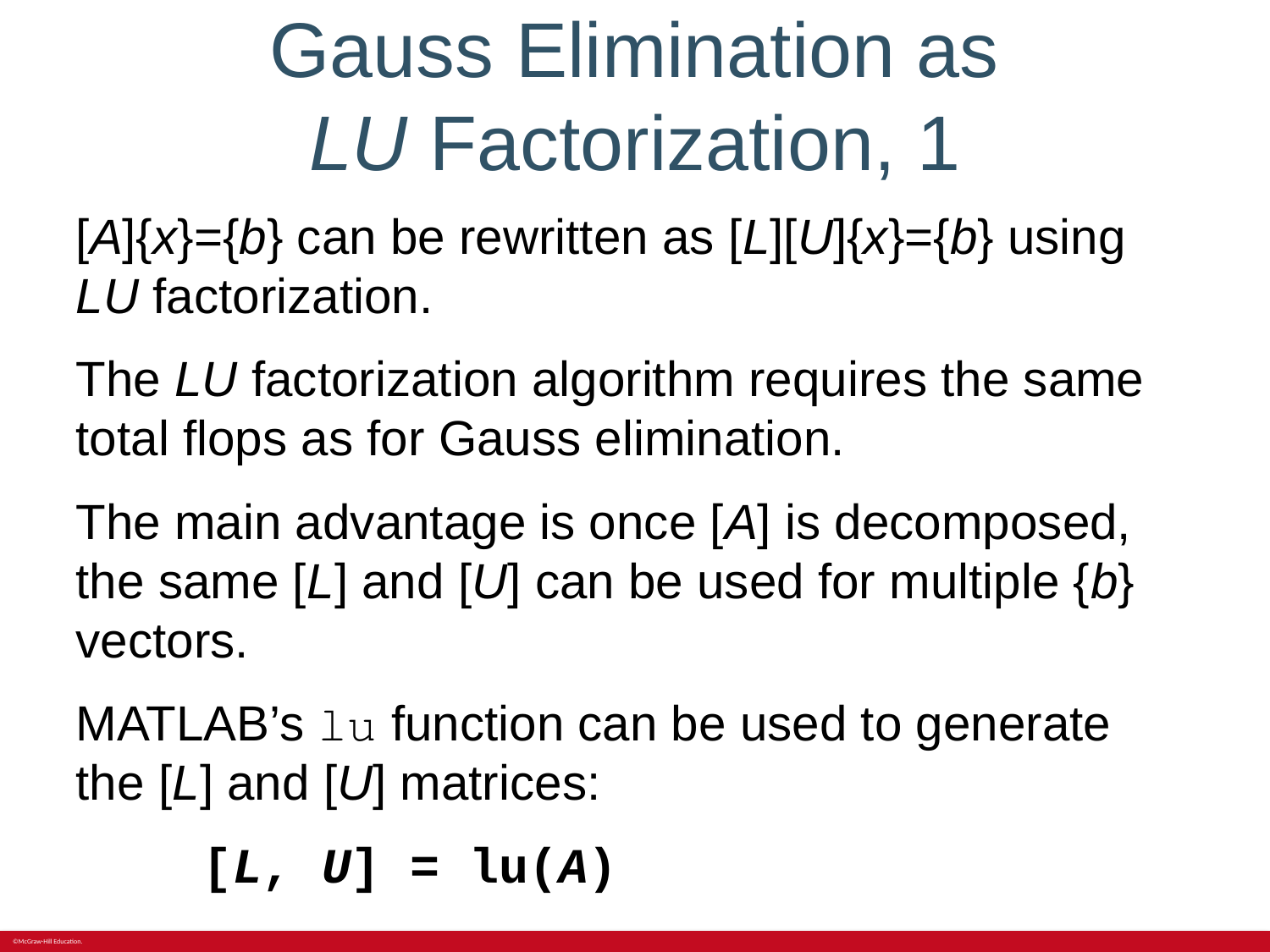

# Gauss Elimination as LU Factorization, 1
[A]{x}={b} can be rewritten as [L][U]{x}={b} using LU factorization.
The LU factorization algorithm requires the same total flops as for Gauss elimination.
The main advantage is once [A] is decomposed, the same [L] and [U] can be used for multiple {b} vectors.
MATLAB’s lu function can be used to generate the [L] and [U] matrices:
	[L, U] = lu(A)